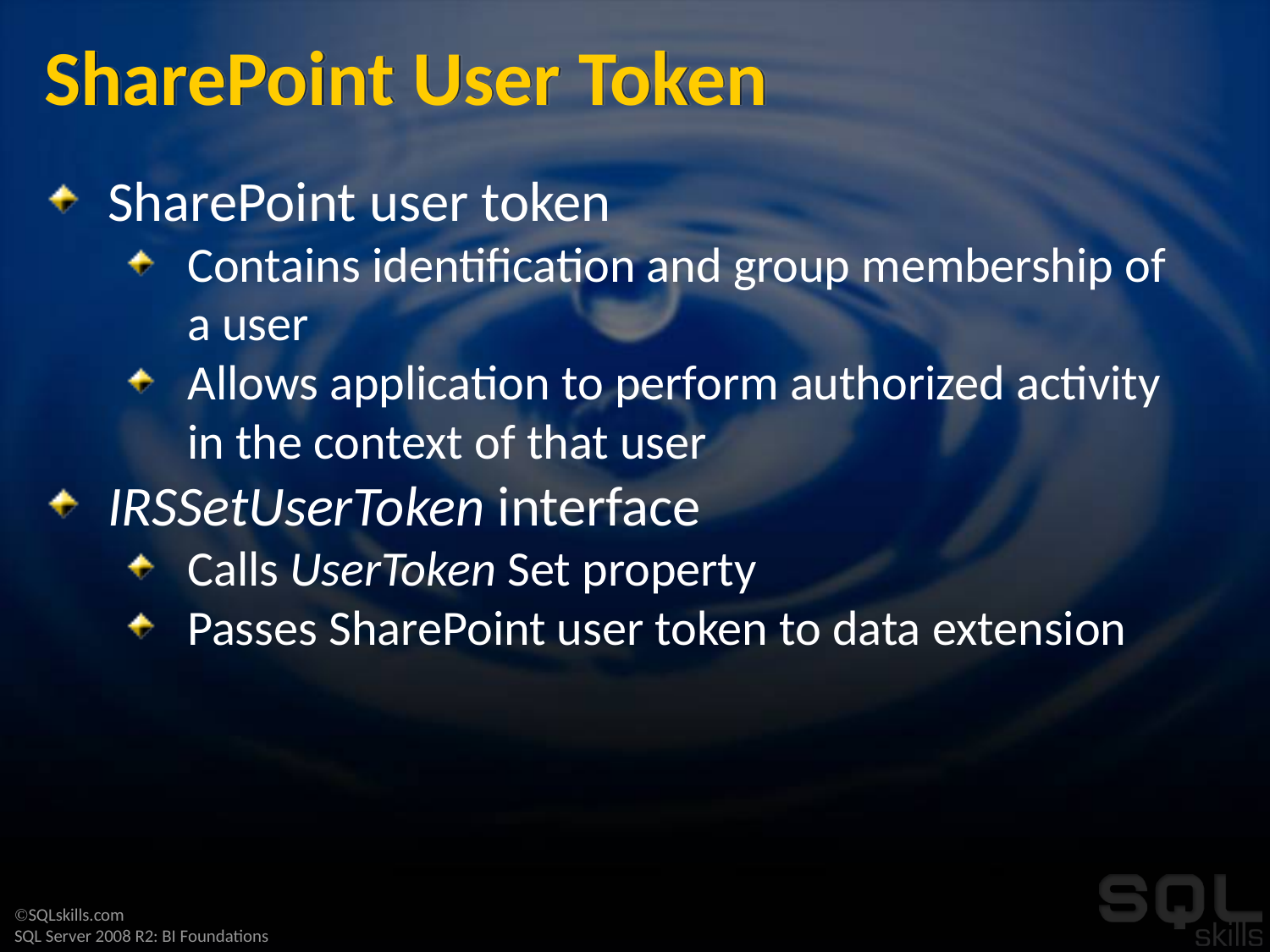

# SharePoint User Token
SharePoint user token
Contains identification and group membership of a user
Allows application to perform authorized activity in the context of that user
IRSSetUserToken interface
Calls UserToken Set property
Passes SharePoint user token to data extension